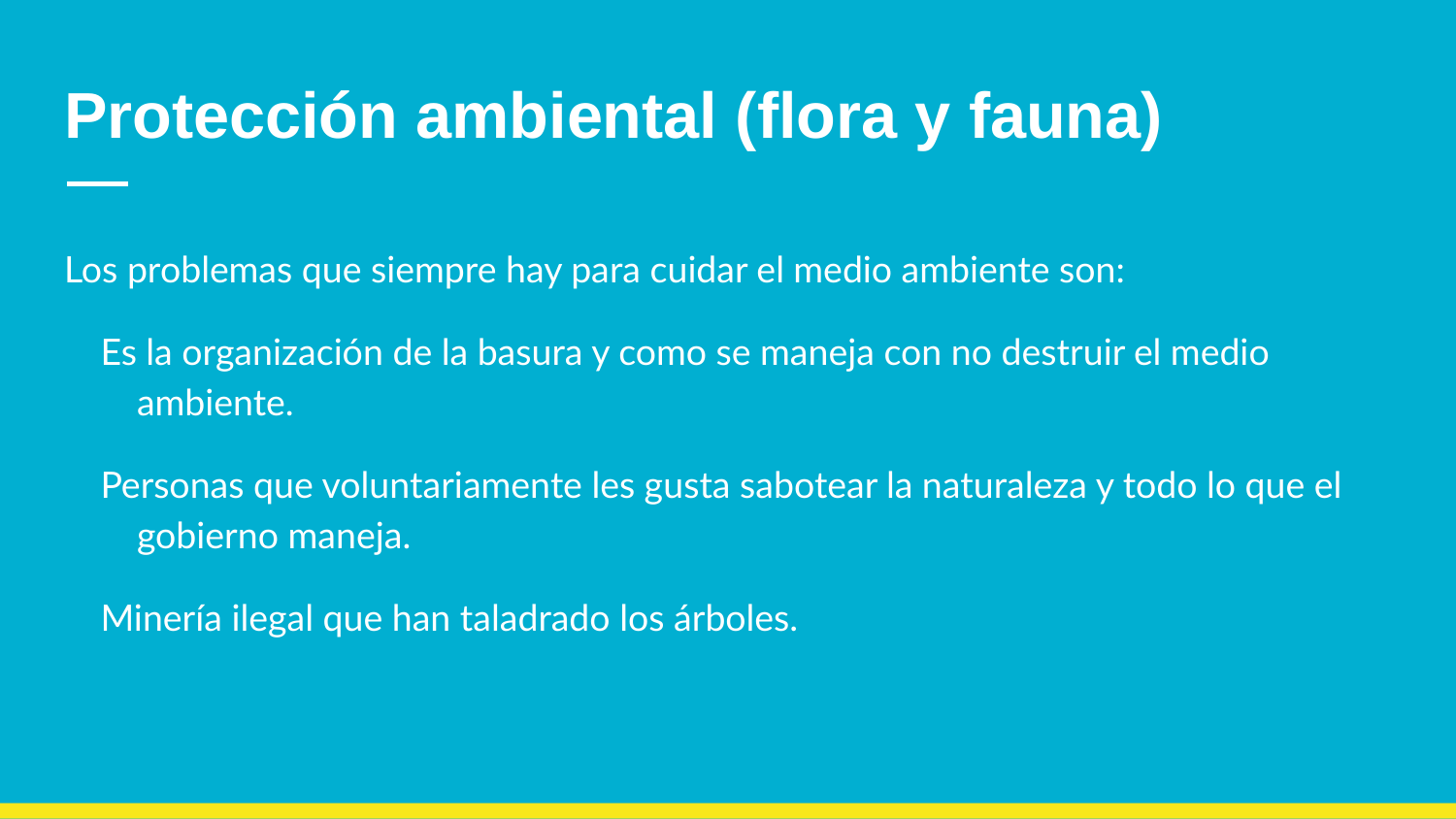

# Protección ambiental (flora y fauna)
Los problemas que siempre hay para cuidar el medio ambiente son:
Es la organización de la basura y como se maneja con no destruir el medio ambiente.
Personas que voluntariamente les gusta sabotear la naturaleza y todo lo que el gobierno maneja.
Minería ilegal que han taladrado los árboles.